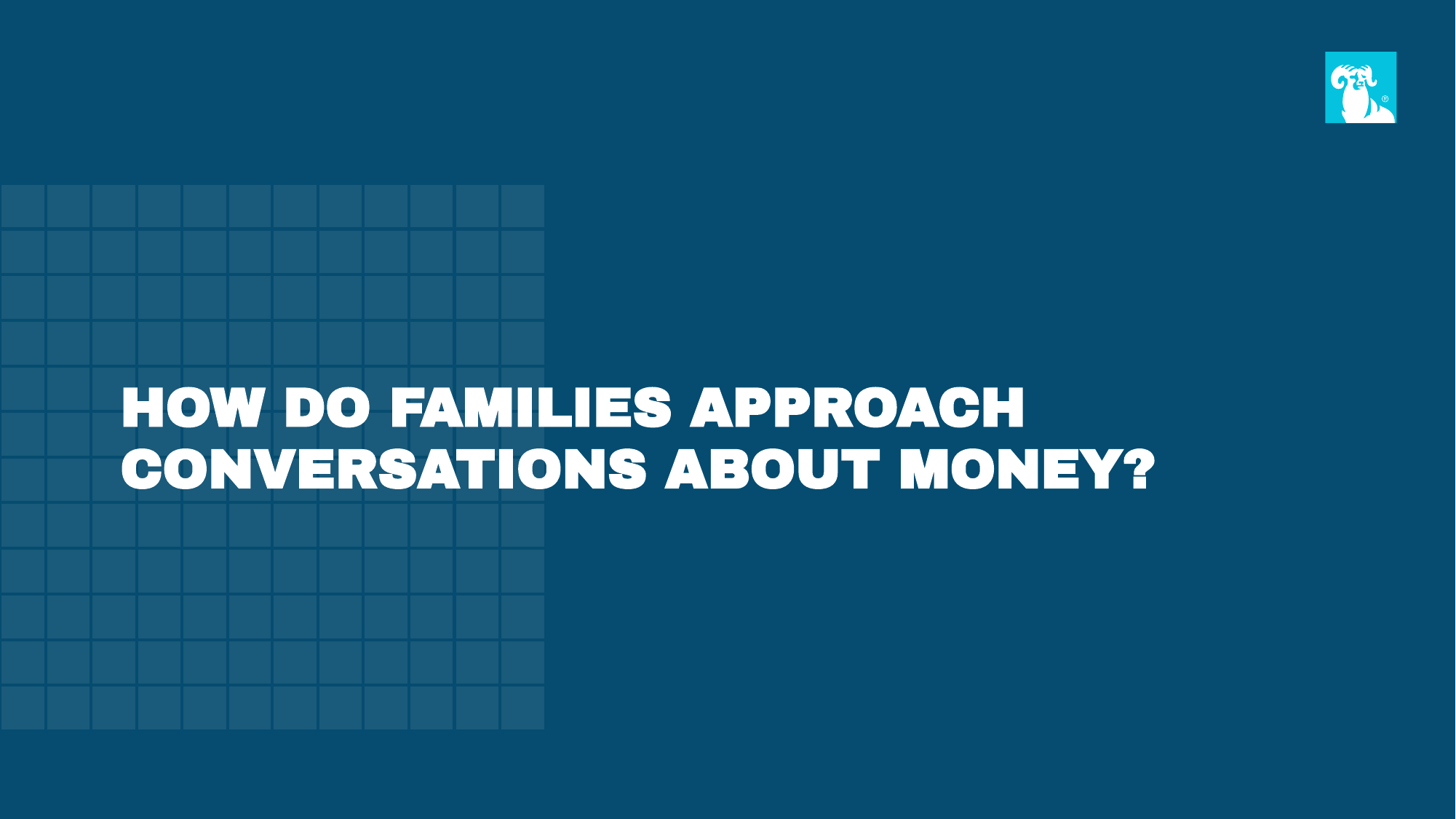

# How do Families approach conversations about money?